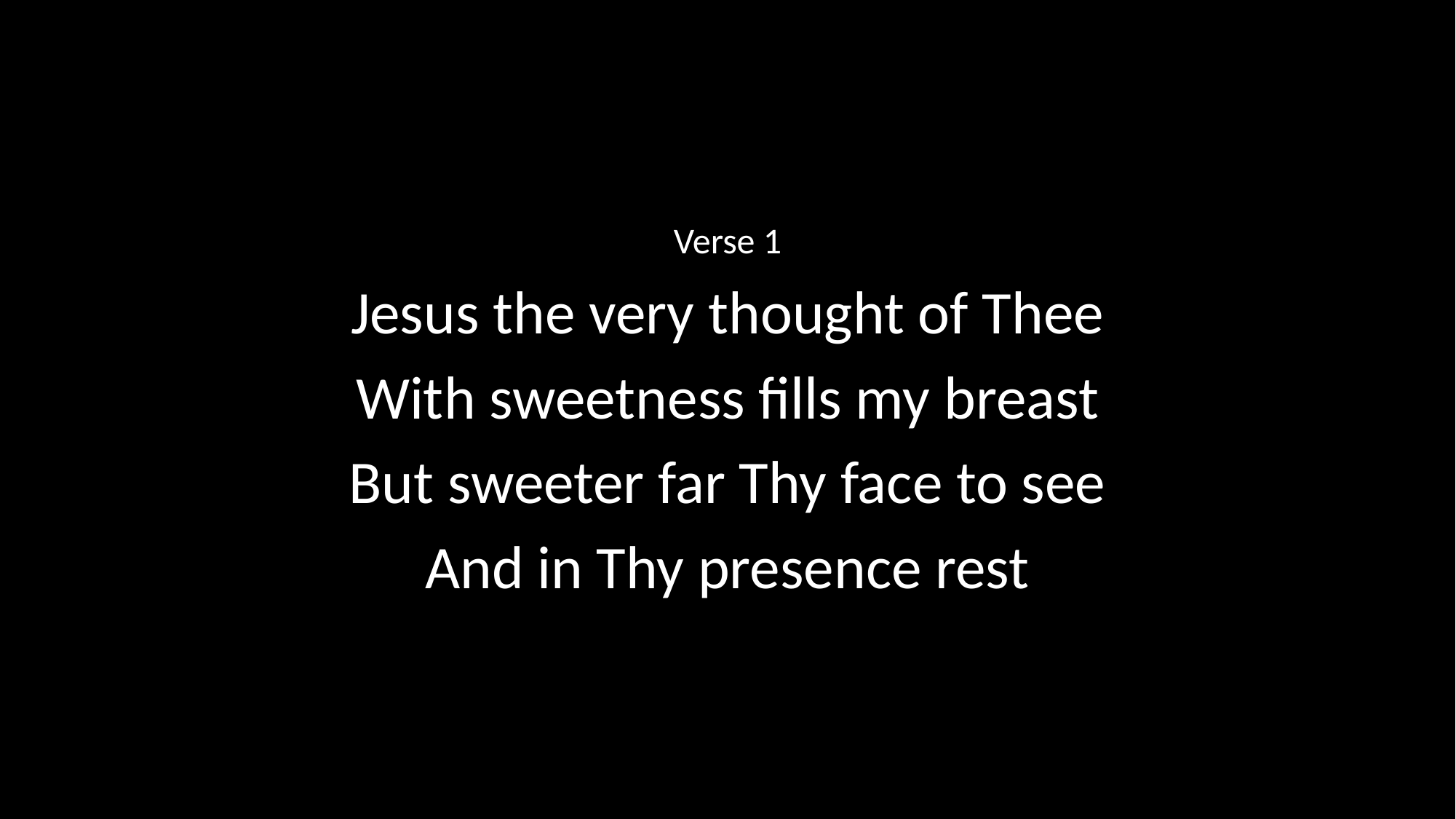

Verse 1
Jesus the very thought of Thee
With sweetness fills my breast
But sweeter far Thy face to see
And in Thy presence rest